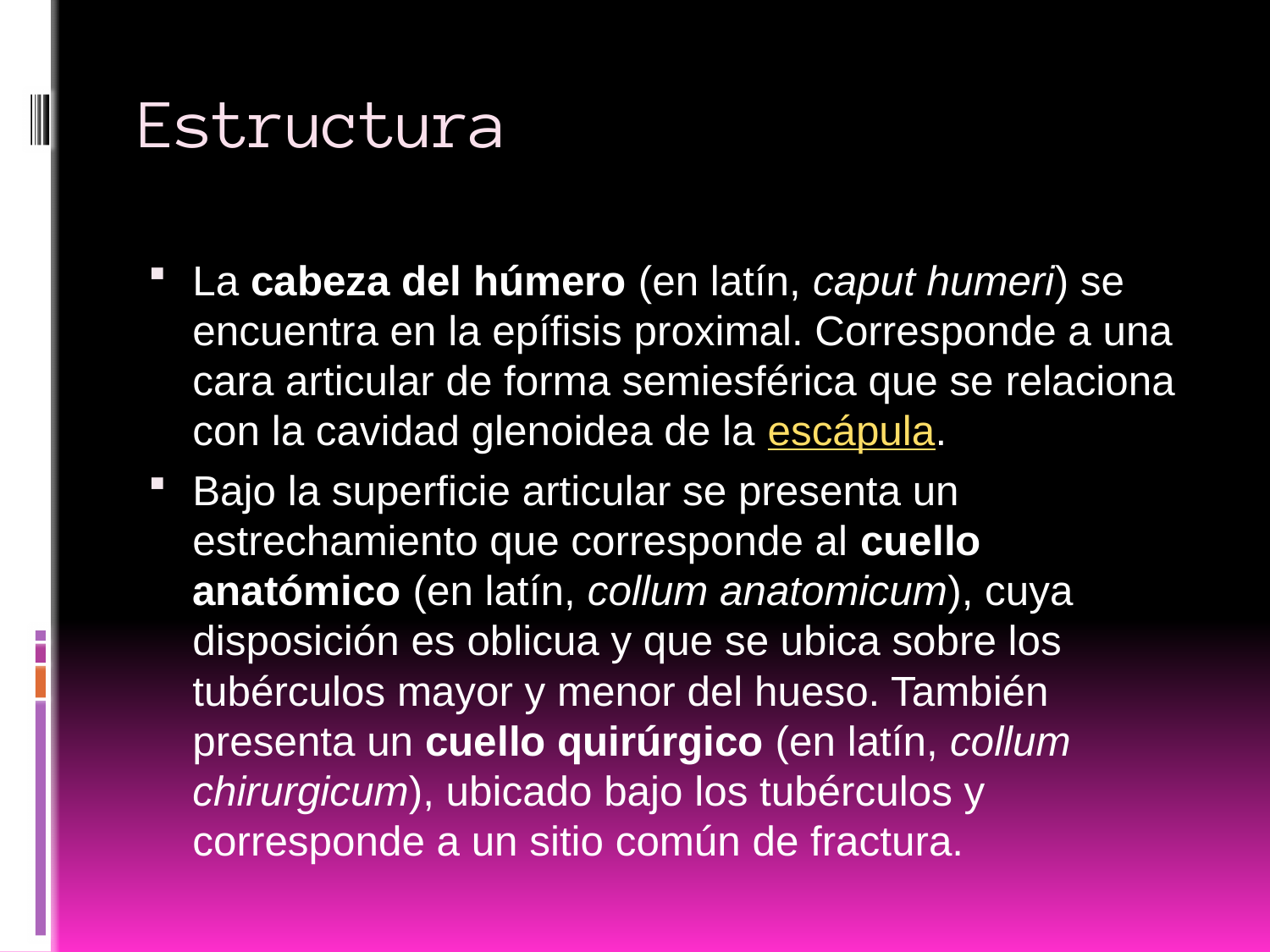

# Estructura
La cabeza del húmero (en latín, caput humeri) se encuentra en la epífisis proximal. Corresponde a una cara articular de forma semiesférica que se relaciona con la cavidad glenoidea de la escápula.
Bajo la superficie articular se presenta un estrechamiento que corresponde al cuello anatómico (en latín, collum anatomicum), cuya disposición es oblicua y que se ubica sobre los tubérculos mayor y menor del hueso. También presenta un cuello quirúrgico (en latín, collum chirurgicum), ubicado bajo los tubérculos y corresponde a un sitio común de fractura.